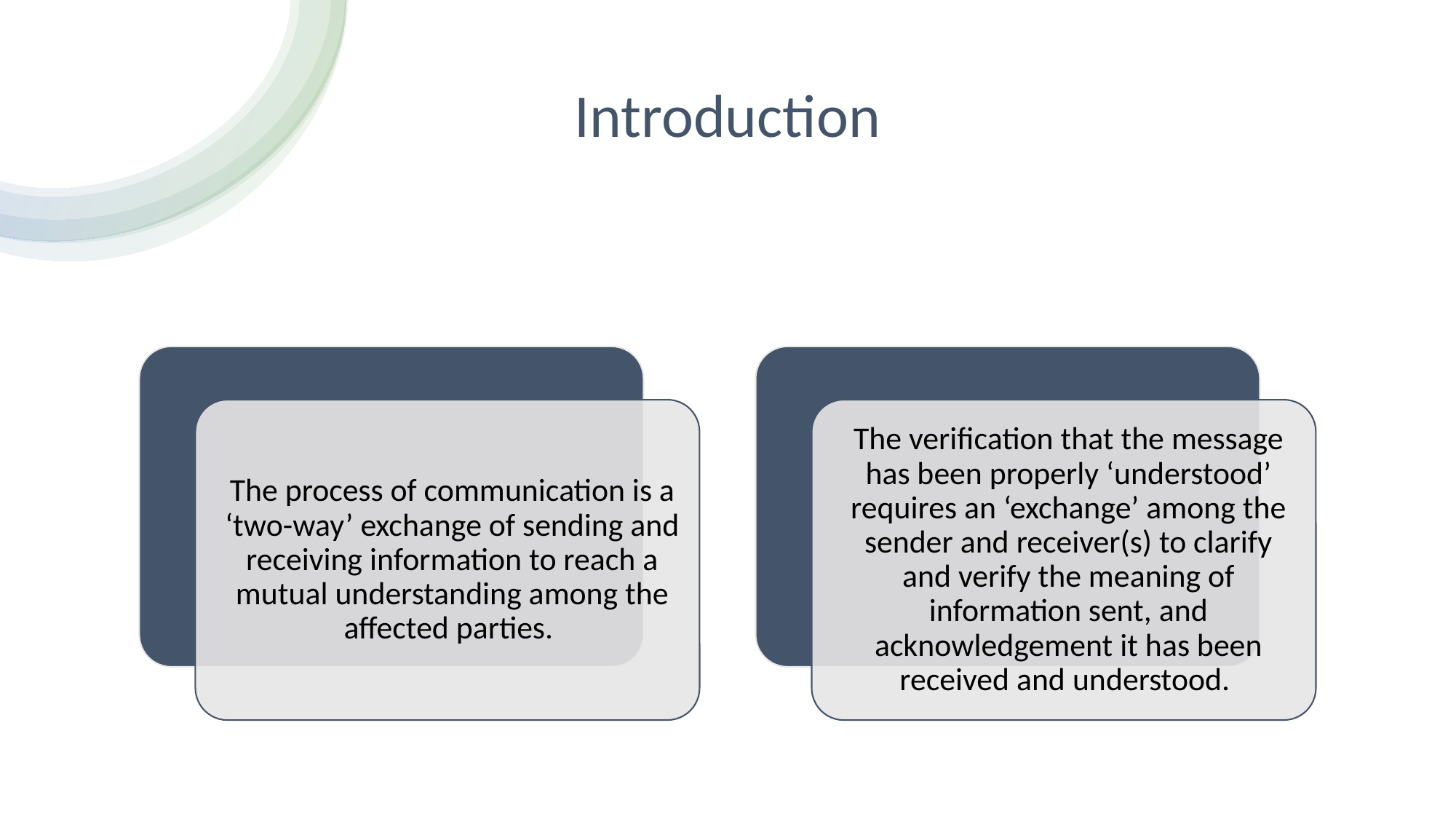

# Introduction
The process of communication is a ‘two-way’ exchange of sending and receiving information to reach a mutual understanding among the affected parties.
The verification that the message has been properly ‘understood’ requires an ‘exchange’ among the sender and receiver(s) to clarify and verify the meaning of information sent, and acknowledgement it has been received and understood.